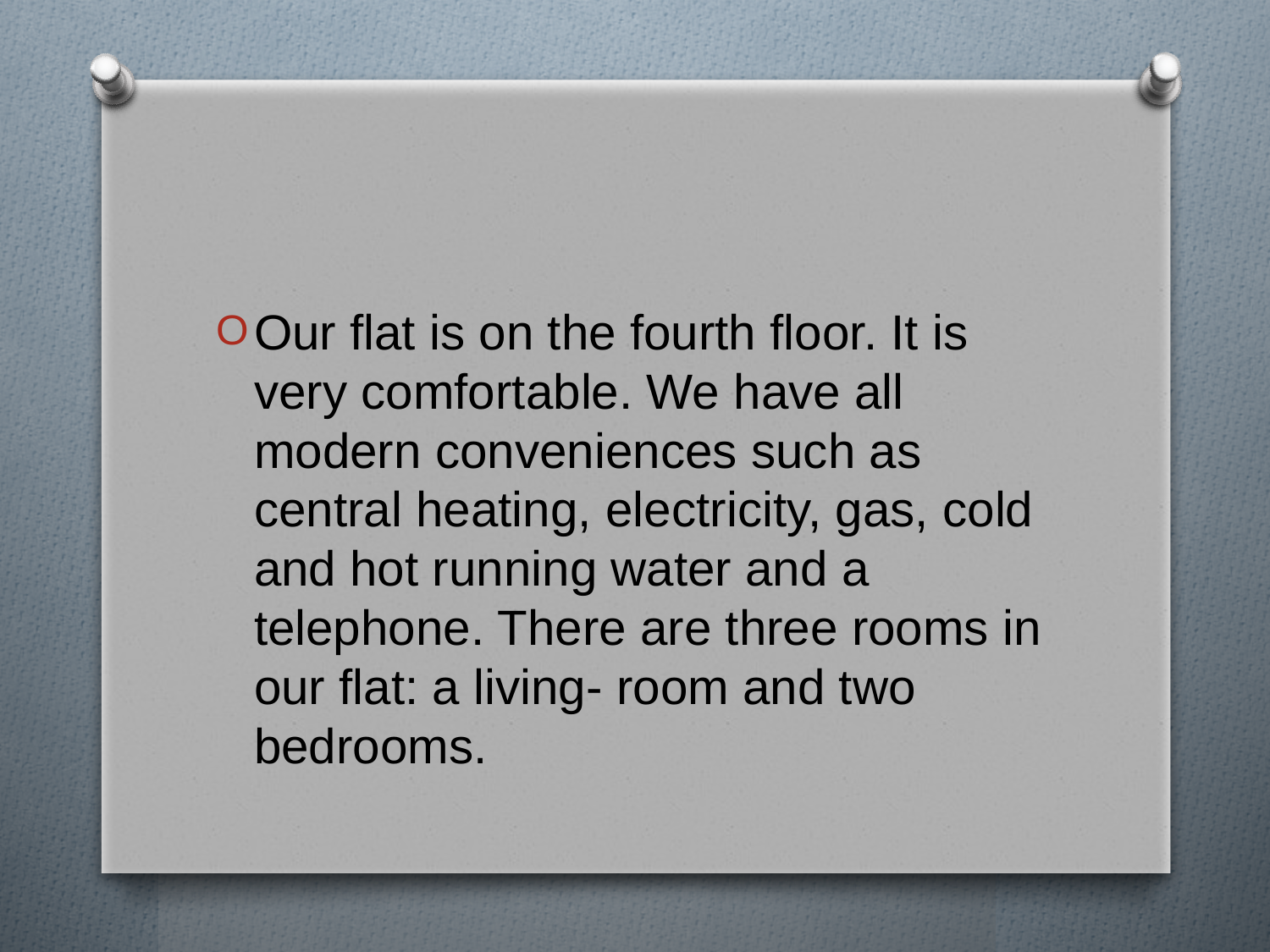

#
Our flat is on the fourth floor. It is very comfortable. We have all modern conveniences such as central heating, electricity, gas, cold and hot running water and a telephone. There are three rooms in our flat: a living- room and two bedrooms.